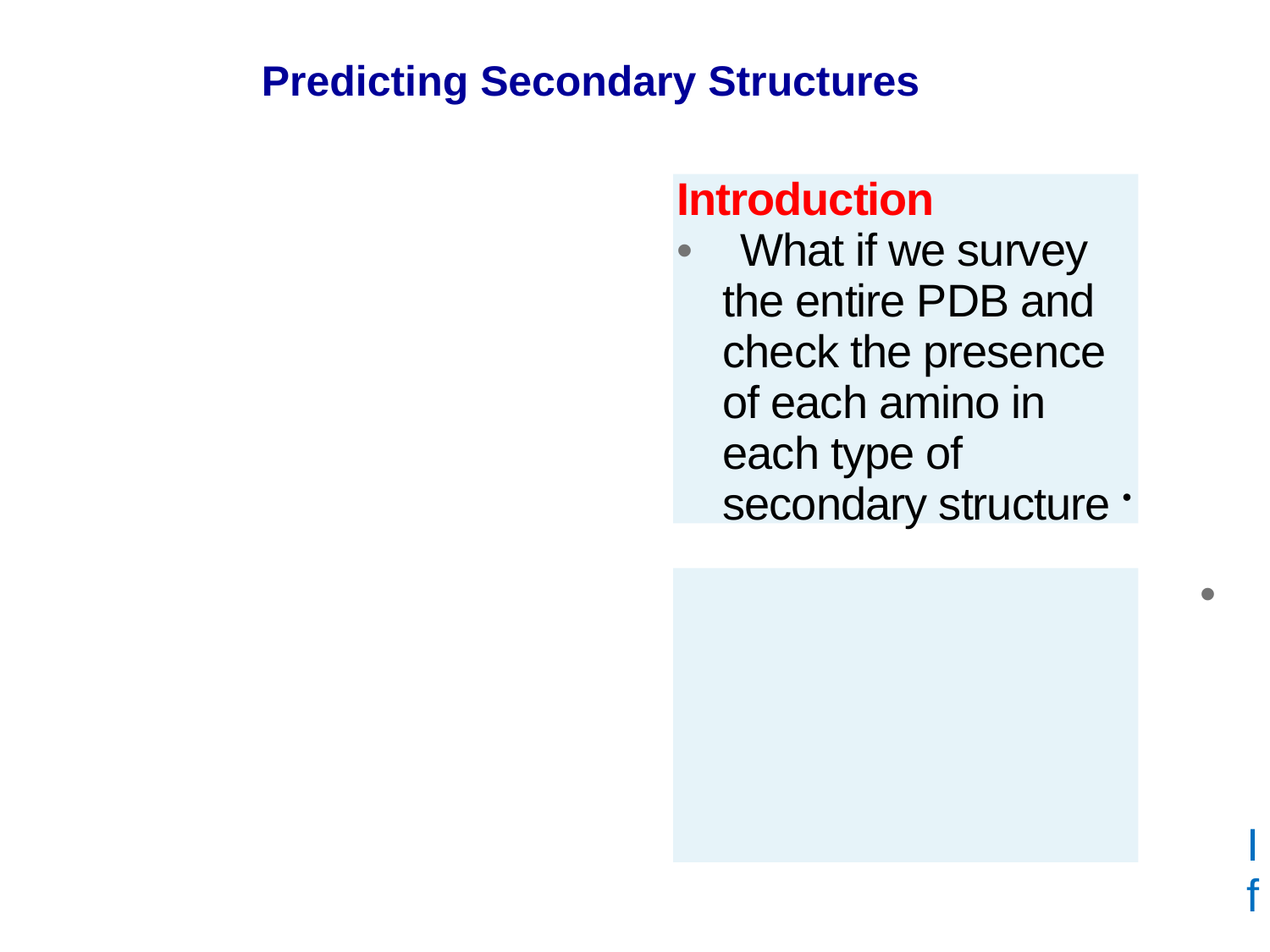

Predicting Secondary Structures
Introduction
•    What if we survey the entire PDB and check the presence of each amino in each type of secondary structure •
•    If we know which amino acid is found in which specific secondary structure, then we can use it for prediction!